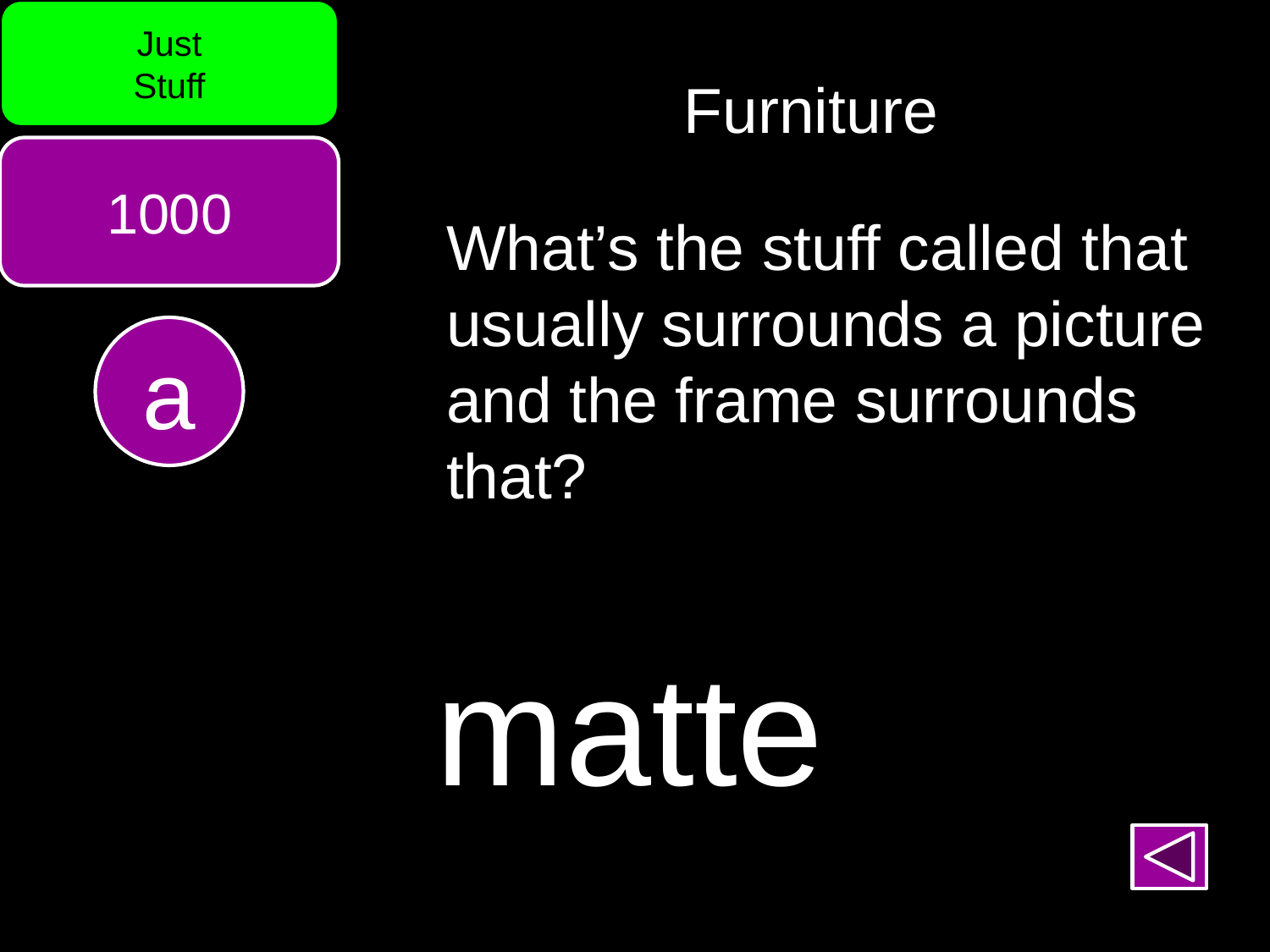

Just
Stuff
Furniture

1000
What’s the stuff called that usually surrounds a picture and the frame surrounds that?

a
matte